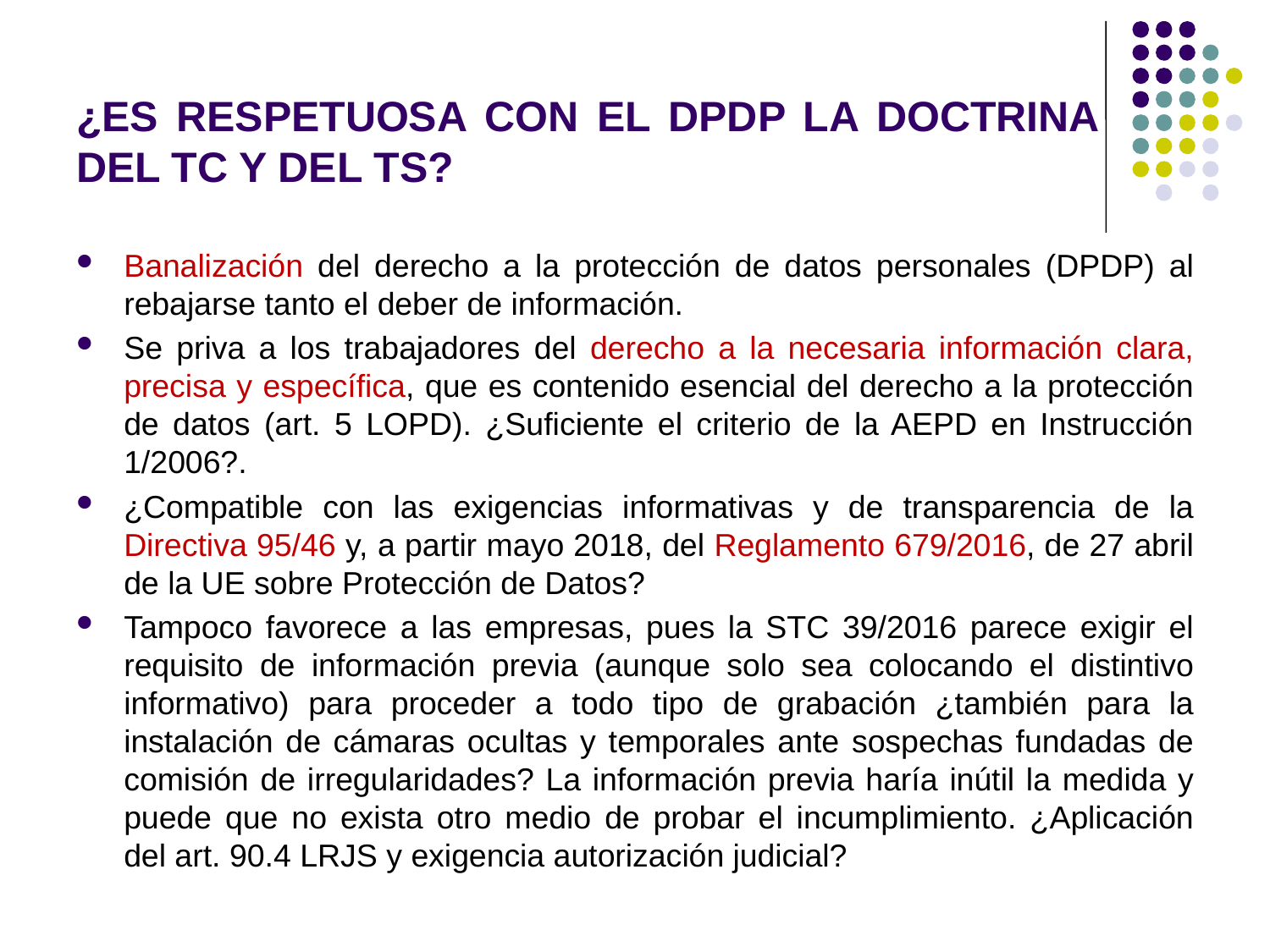

# ¿ES RESPETUOSA CON EL DPDP LA DOCTRINA DEL TC Y DEL TS?
Banalización del derecho a la protección de datos personales (DPDP) al rebajarse tanto el deber de información.
Se priva a los trabajadores del derecho a la necesaria información clara, precisa y específica, que es contenido esencial del derecho a la protección de datos (art. 5 LOPD). ¿Suficiente el criterio de la AEPD en Instrucción 1/2006?.
¿Compatible con las exigencias informativas y de transparencia de la Directiva 95/46 y, a partir mayo 2018, del Reglamento 679/2016, de 27 abril de la UE sobre Protección de Datos?
Tampoco favorece a las empresas, pues la STC 39/2016 parece exigir el requisito de información previa (aunque solo sea colocando el distintivo informativo) para proceder a todo tipo de grabación ¿también para la instalación de cámaras ocultas y temporales ante sospechas fundadas de comisión de irregularidades? La información previa haría inútil la medida y puede que no exista otro medio de probar el incumplimiento. ¿Aplicación del art. 90.4 LRJS y exigencia autorización judicial?